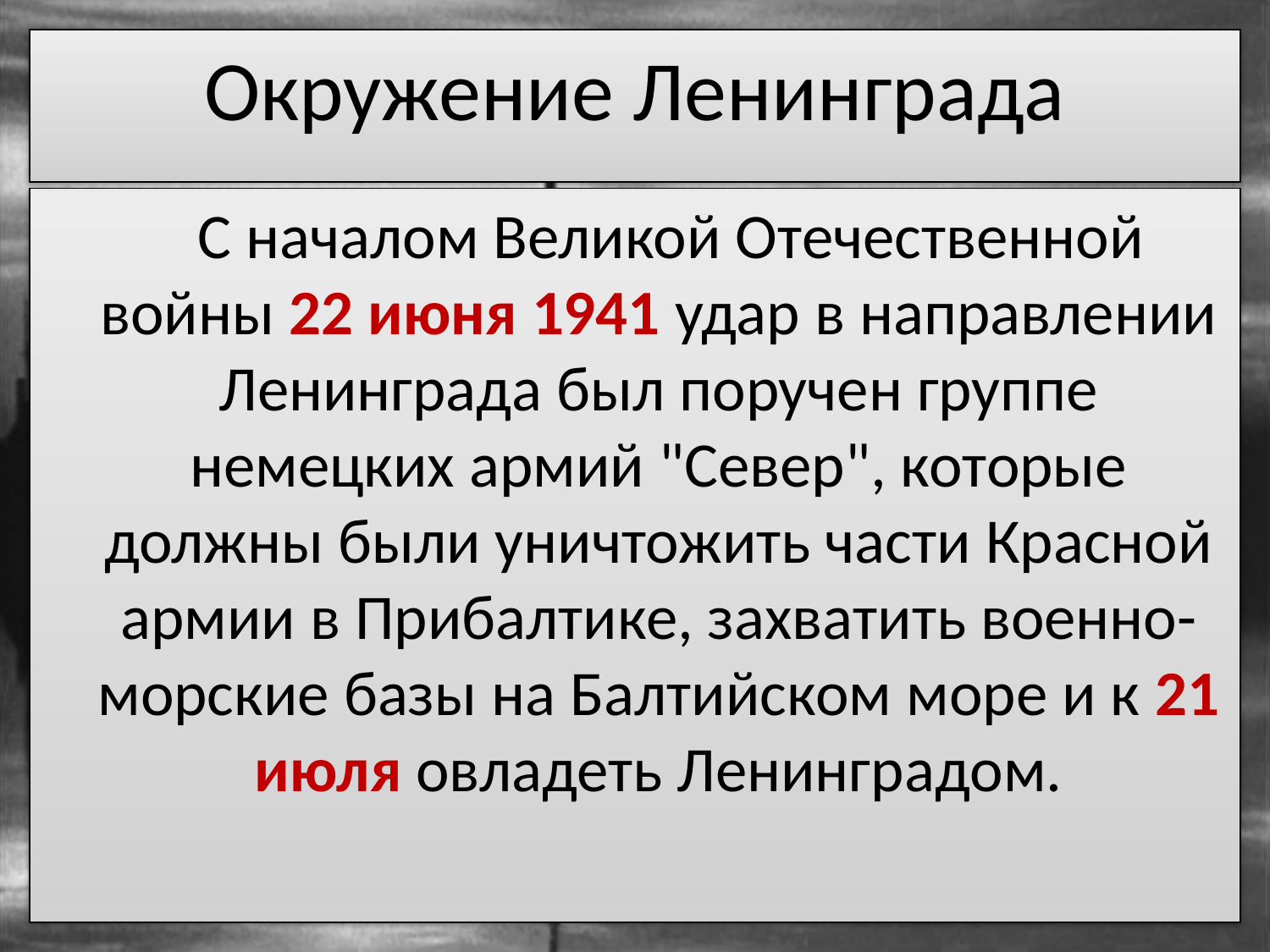

Окружение Ленинграда

     С началом Великой Отечественной войны 22 июня 1941 удар в направлении Ленинграда был поручен группе немецких армий "Север", которые должны были уничтожить части Красной армии в Прибалтике, захватить военно-морские базы на Балтийском море и к 21 июля овладеть Ленинградом.

www.sliderpoint.org